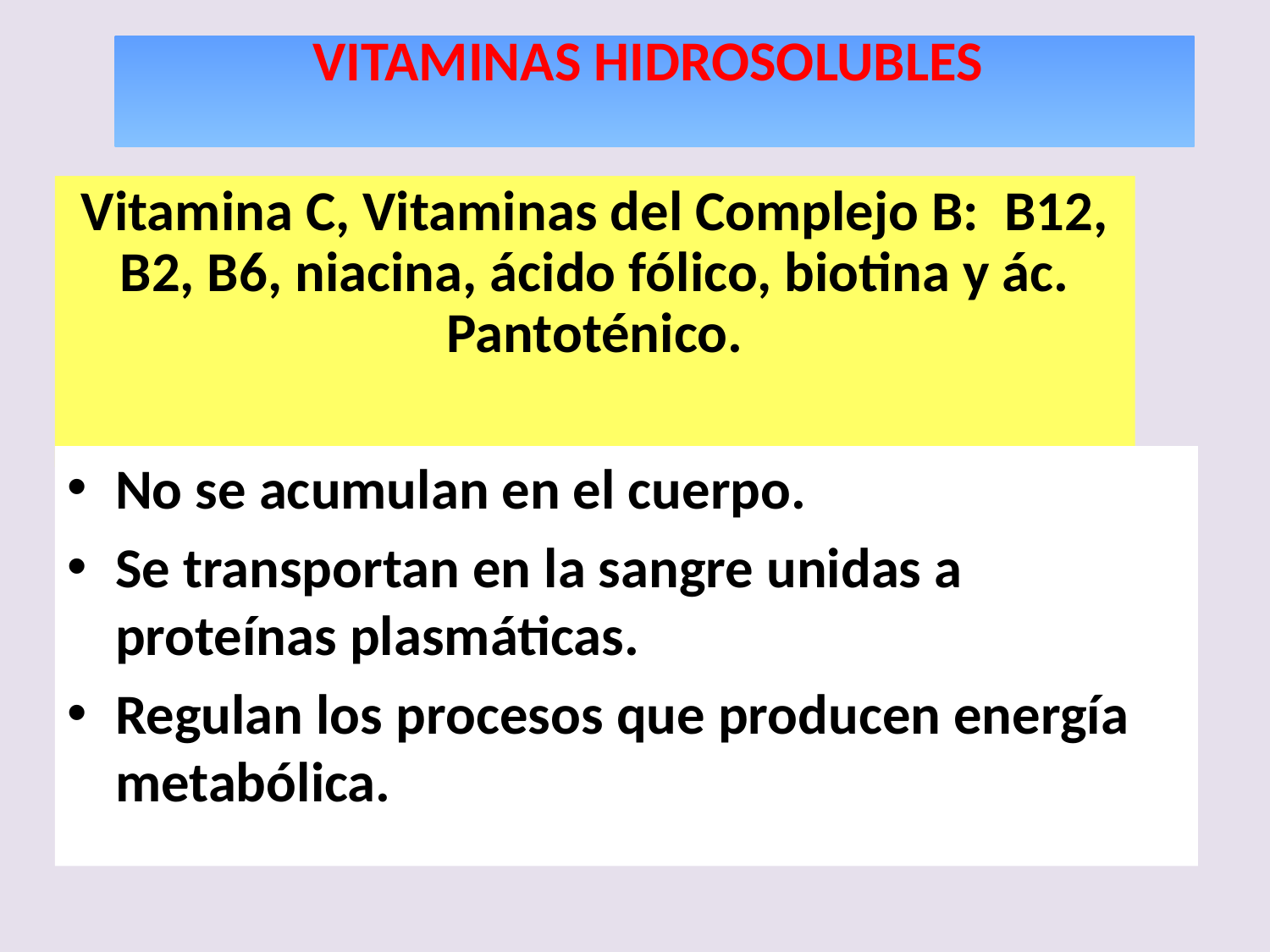

VITAMINAS HIDROSOLUBLES
Vitamina C, Vitaminas del Complejo B:  B12, B2, B6, niacina, ácido fólico, biotina y ác. Pantoténico.

No se acumulan en el cuerpo.
Se transportan en la sangre unidas a proteínas plasmáticas.
Regulan los procesos que producen energía metabólica.